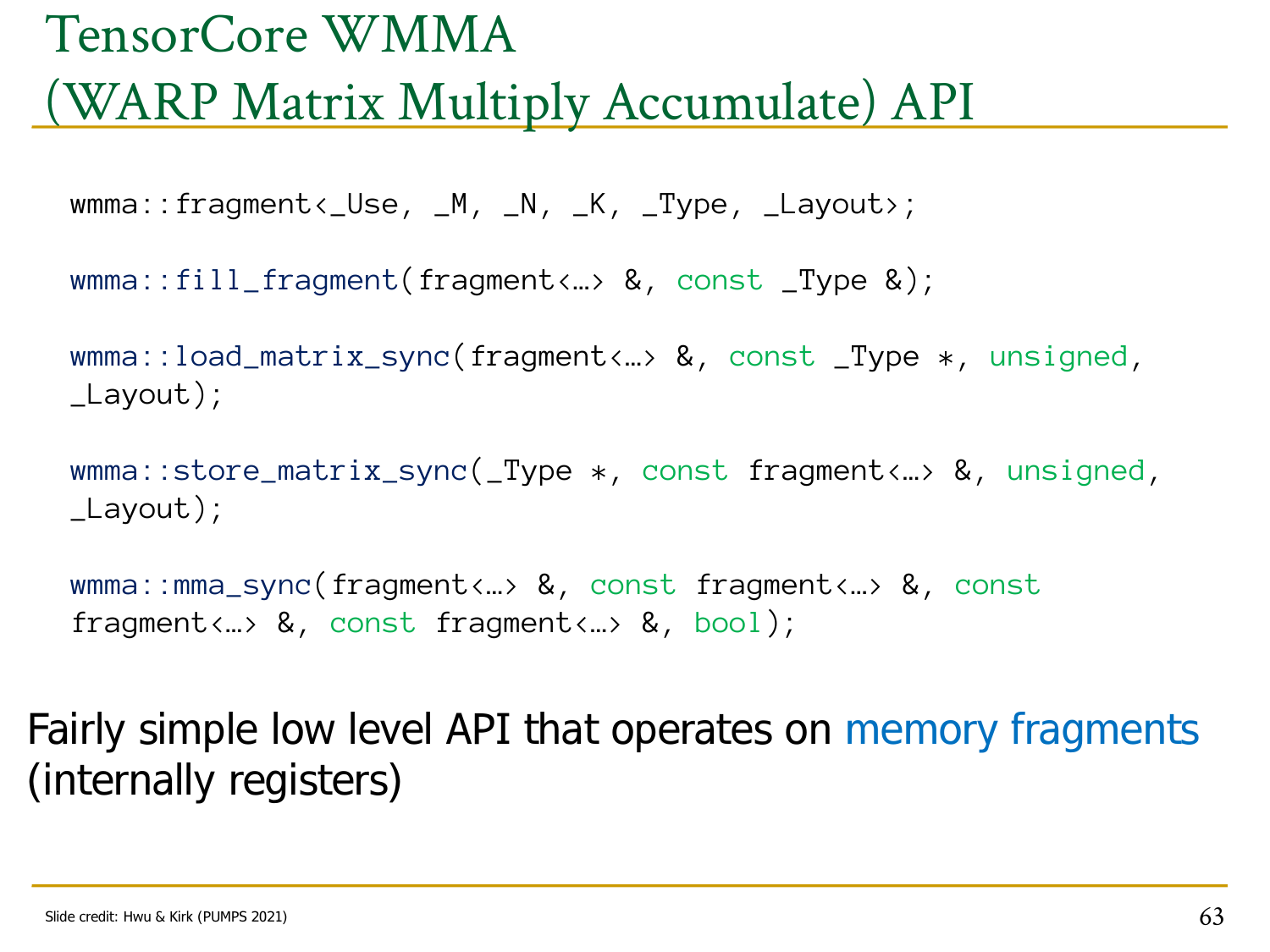

# TensorCore WMMA (WARP Matrix Multiply Accumulate) API
wmma::fragment<_Use, _M, _N, _K, _Type, _Layout>;

wmma::fill_fragment(fragment<…> &, const _Type &);

wmma::load_matrix_sync(fragment<…> &, const _Type *, unsigned, _Layout);

wmma::store_matrix_sync(_Type *, const fragment<…> &, unsigned, _Layout);

wmma::mma_sync(fragment<…> &, const fragment<…> &, const fragment<…> &, const fragment<…> &, bool);
Fairly simple low level API that operates on memory fragments (internally registers)
63
Slide credit: Hwu & Kirk (PUMPS 2021)